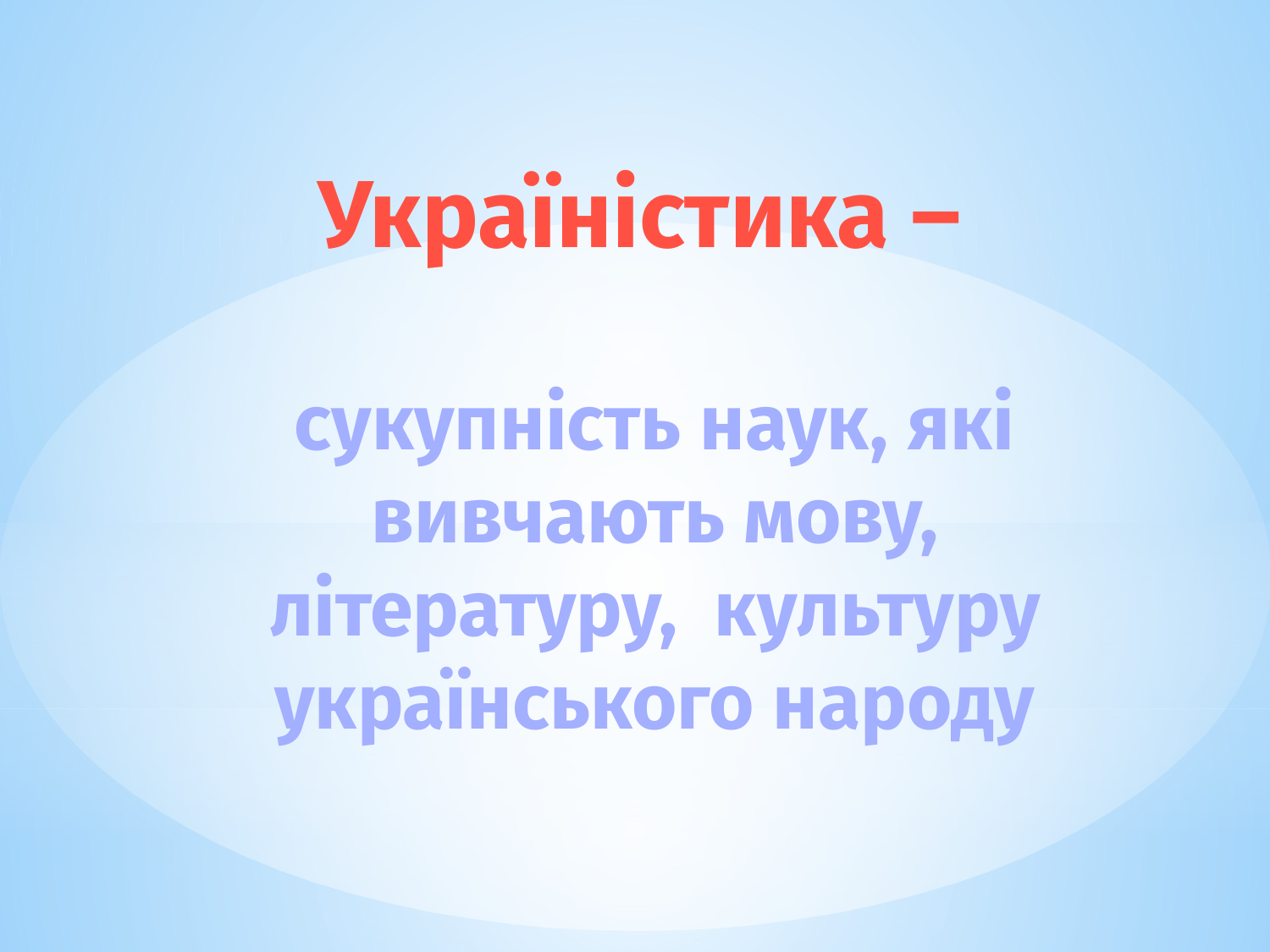

Україністика –
сукупність наук, які вивчають мову, літературу,  культуру українського народу

#